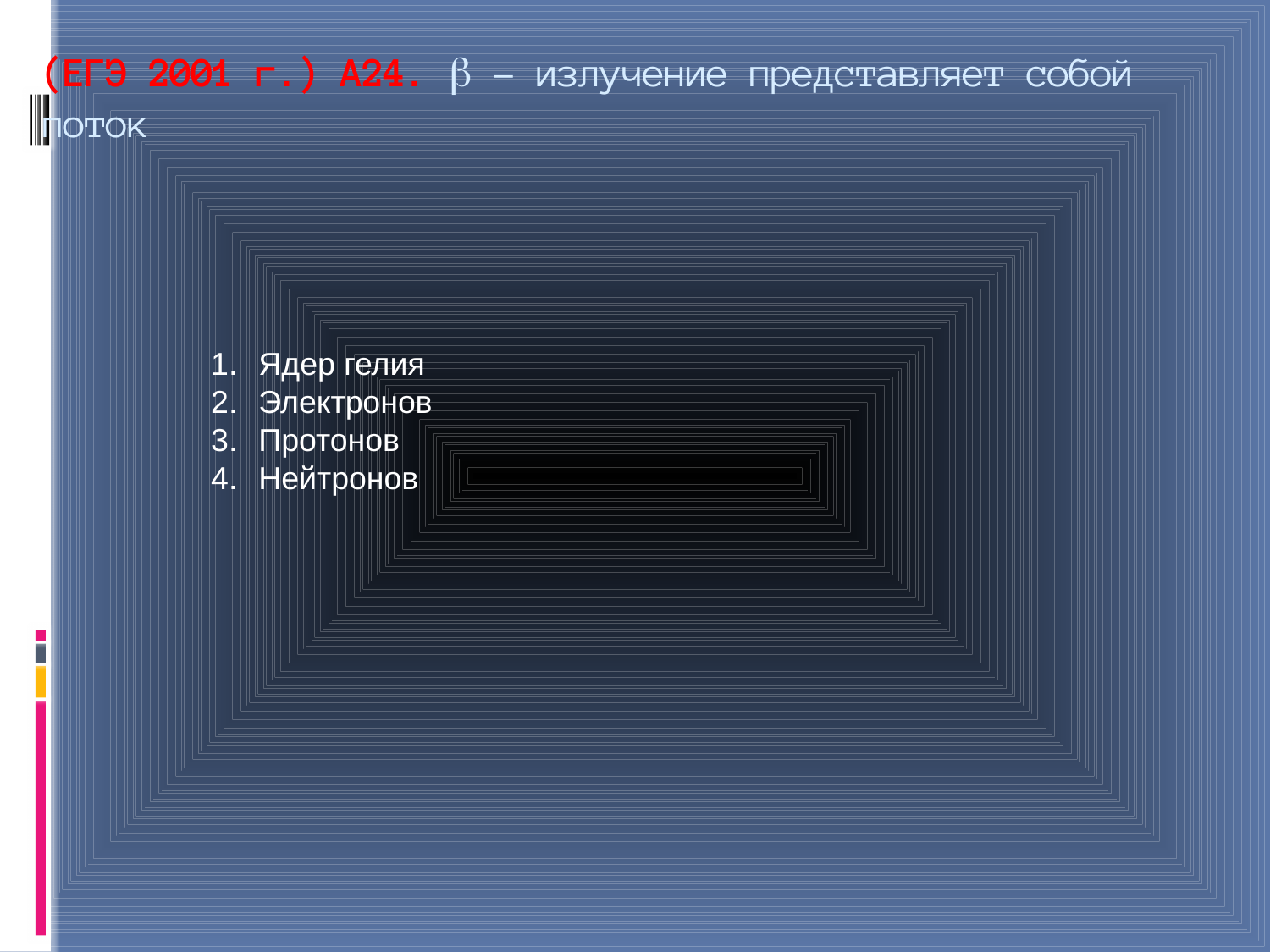

# (ЕГЭ 2001 г.) А24. β - излучение представляет собой поток
Ядер гелия
Электронов
Протонов
Нейтронов